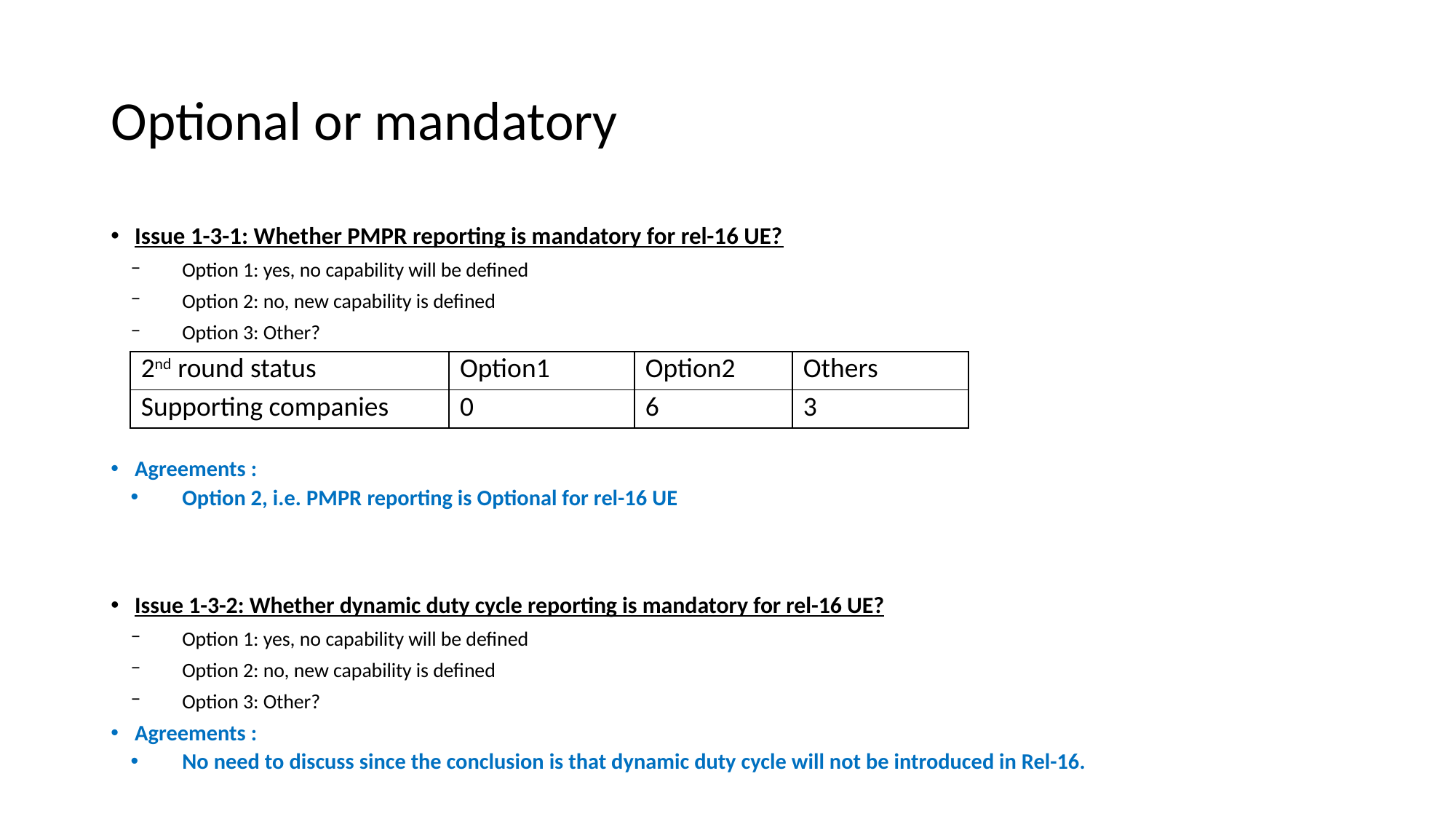

# Optional or mandatory
Issue 1-3-1: Whether PMPR reporting is mandatory for rel-16 UE?
Option 1: yes, no capability will be defined
Option 2: no, new capability is defined
Option 3: Other?

Agreements :
Option 2, i.e. PMPR reporting is Optional for rel-16 UE

Issue 1-3-2: Whether dynamic duty cycle reporting is mandatory for rel-16 UE?
Option 1: yes, no capability will be defined
Option 2: no, new capability is defined
Option 3: Other?
Agreements :
No need to discuss since the conclusion is that dynamic duty cycle will not be introduced in Rel-16.
| 2nd round status | Option1 | Option2 | Others |
| --- | --- | --- | --- |
| Supporting companies | 0 | 6 | 3 |